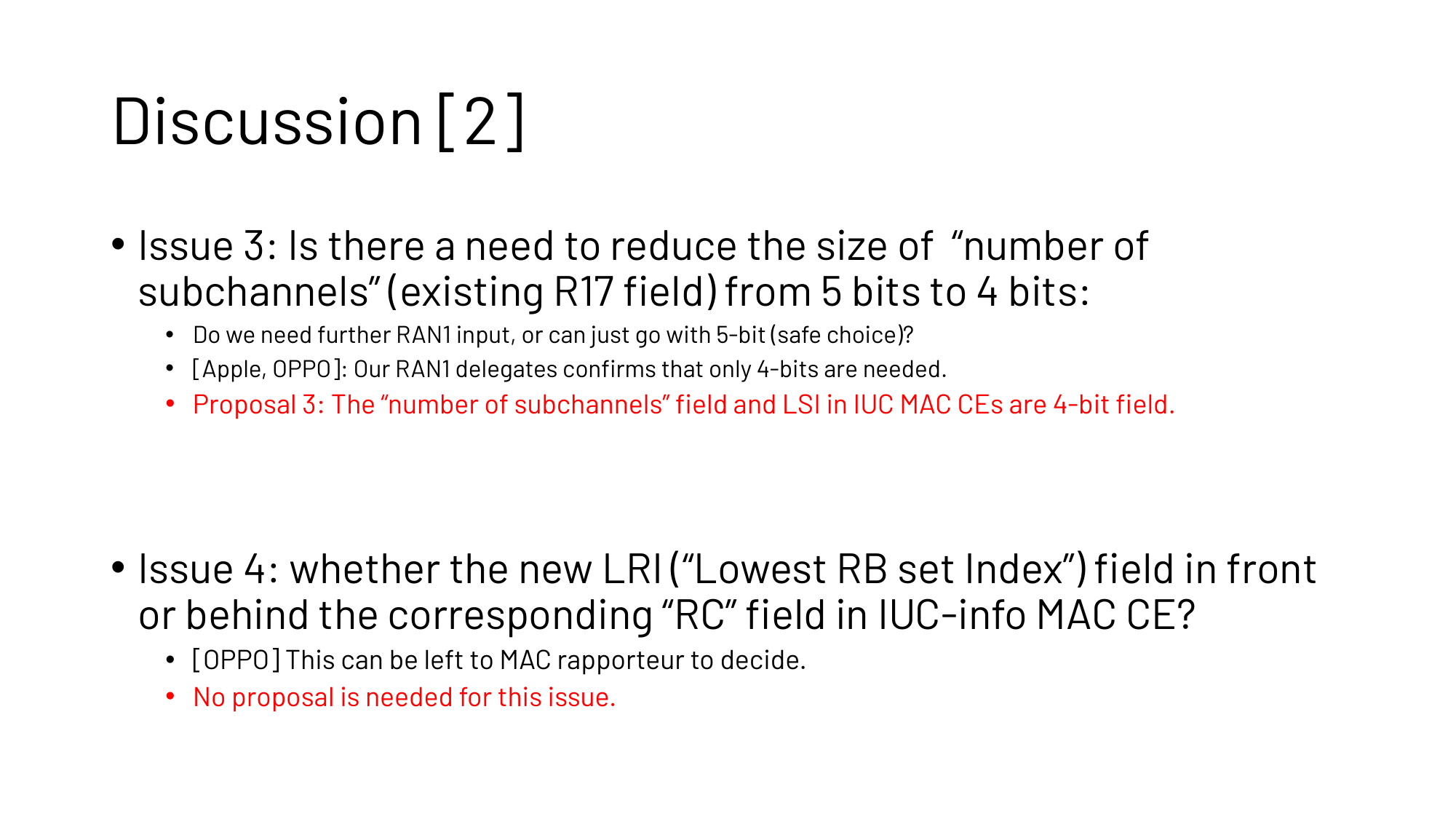

# Discussion [2]
Issue 3: Is there a need to reduce the size of  “number of subchannels” (existing R17 field) from 5 bits to 4 bits:
Do we need further RAN1 input, or can just go with 5-bit (safe choice)?
[Apple, OPPO]: Our RAN1 delegates confirms that only 4-bits are needed.
Proposal 3: The “number of subchannels” field and LSI in IUC MAC CEs are 4-bit field.

Issue 4: whether the new LRI (“Lowest RB set Index”) field in front or behind the corresponding “RC” field in IUC-info MAC CE?
[OPPO] This can be left to MAC rapporteur to decide.
No proposal is needed for this issue.